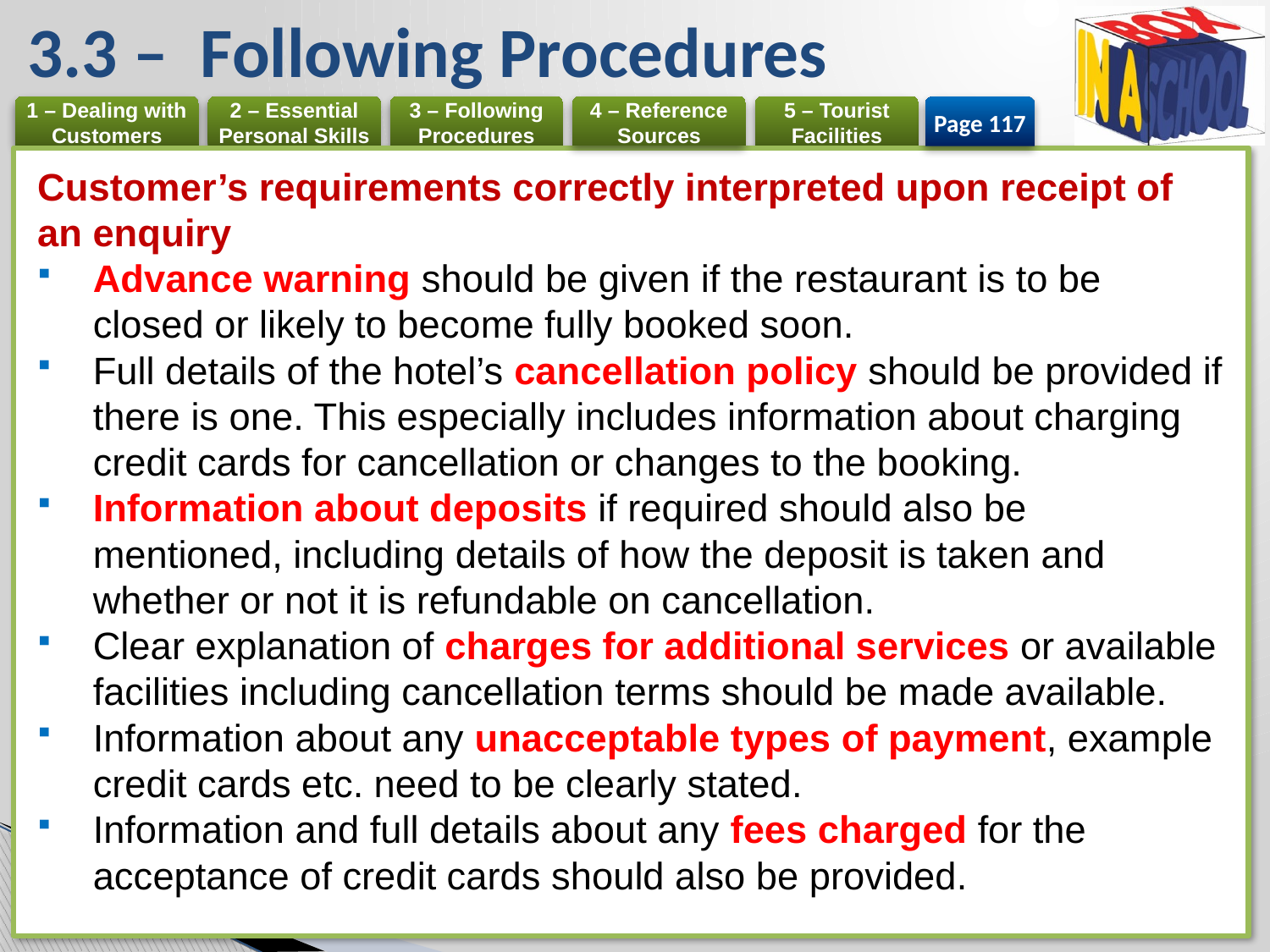

# 3.3 –  Following Procedures
Page 117
Customer’s requirements correctly interpreted upon receipt of an enquiry
Advance warning should be given if the restaurant is to be closed or likely to become fully booked soon.
Full details of the hotel’s cancellation policy should be provided if there is one. This especially includes information about charging credit cards for cancellation or changes to the booking.
Information about deposits if required should also be mentioned, including details of how the deposit is taken and whether or not it is refundable on cancellation.
Clear explanation of charges for additional services or available facilities including cancellation terms should be made available.
Information about any unacceptable types of payment, example credit cards etc. need to be clearly stated.
Information and full details about any fees charged for the acceptance of credit cards should also be provided.